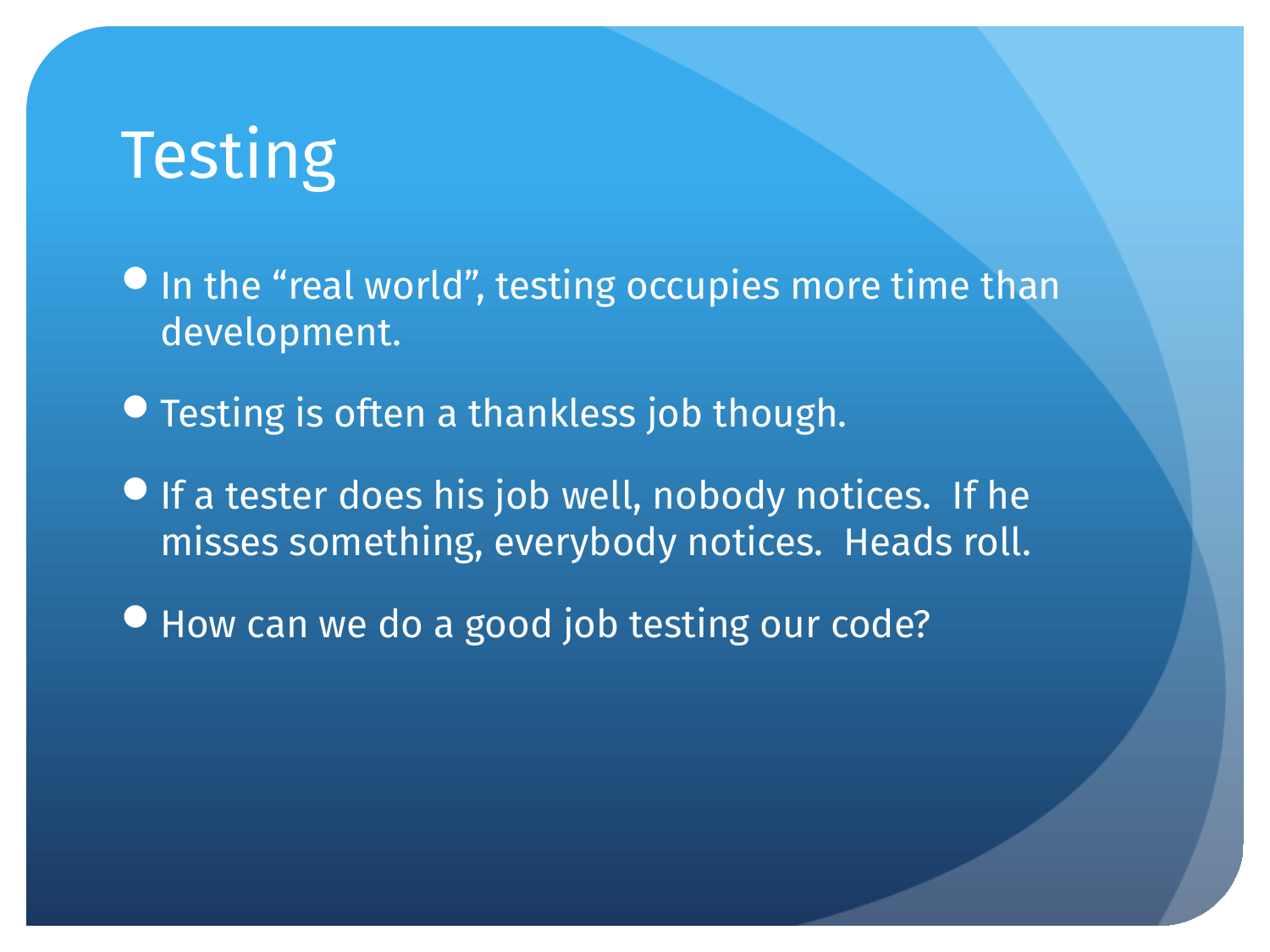

# Testing
In the “real world”, testing occupies more time than development.
Testing is often a thankless job though.
If a tester does his job well, nobody notices.  If he misses something, everybody notices.  Heads roll.
How can we do a good job testing our code?